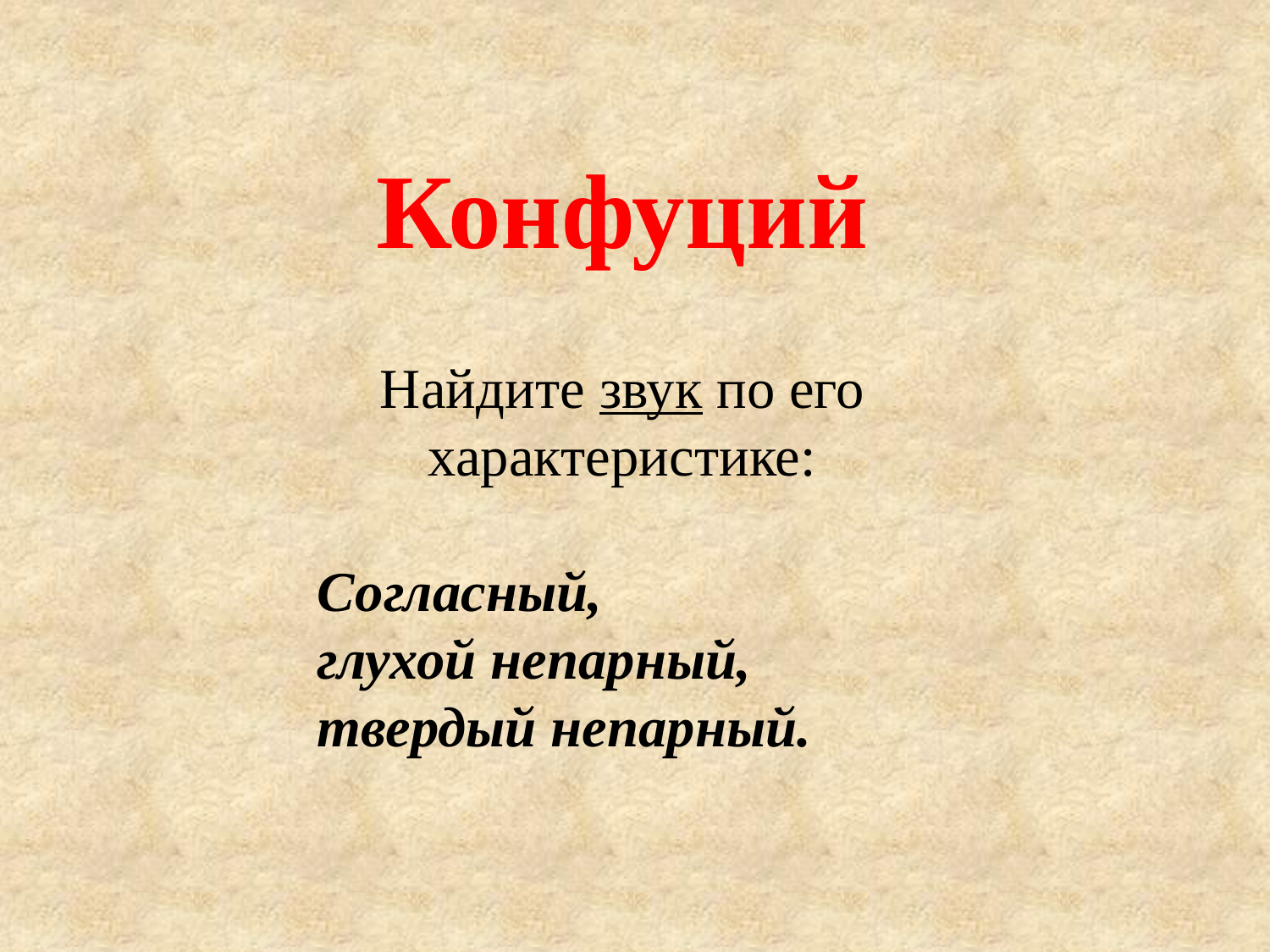

Конфуций
Найдите звук по его характеристике:

Согласный,
глухой непарный, твердый непарный.